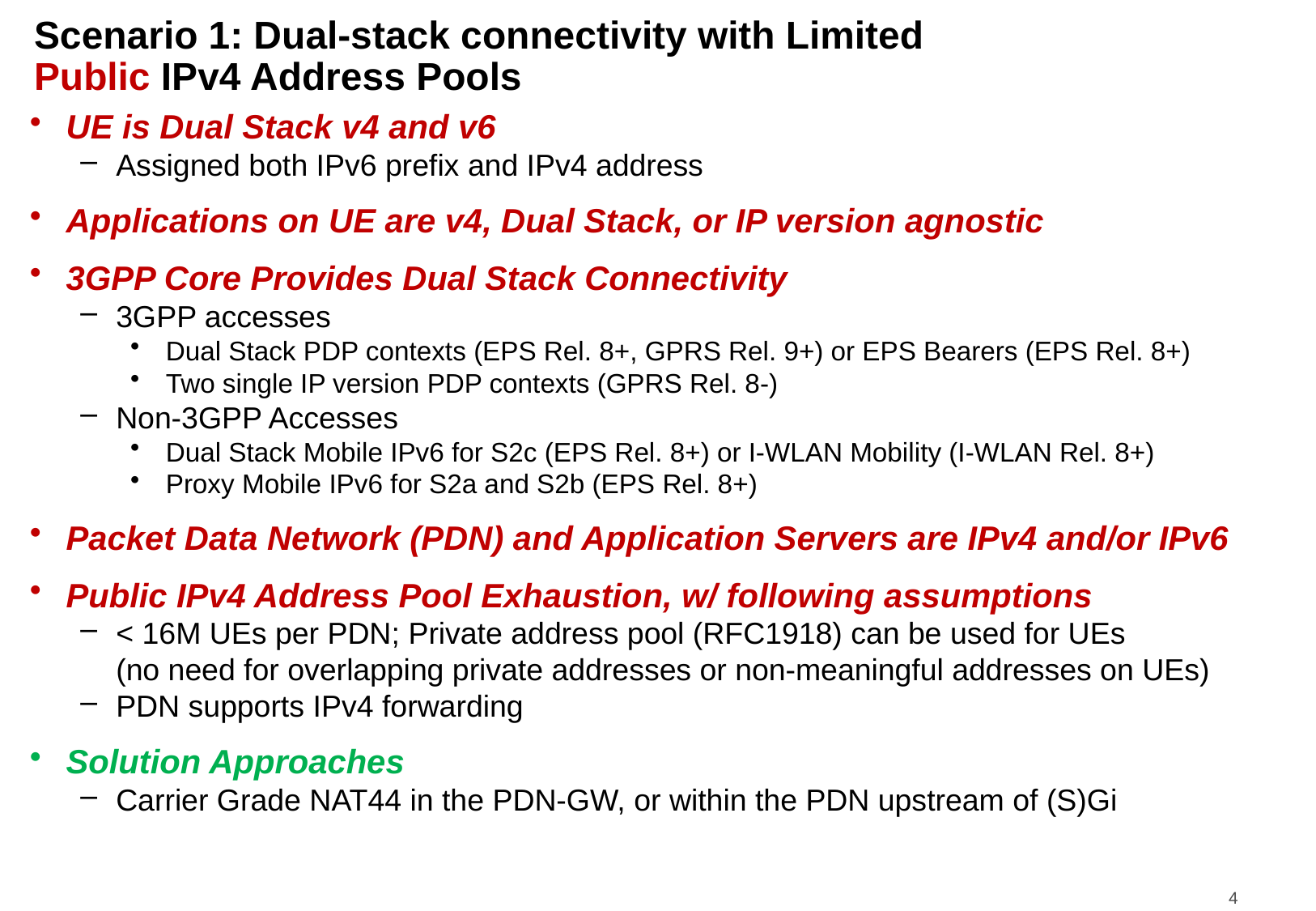

# Scenario 1: Dual-stack connectivity with Limited Public IPv4 Address Pools
UE is Dual Stack v4 and v6
Assigned both IPv6 prefix and IPv4 address
Applications on UE are v4, Dual Stack, or IP version agnostic
3GPP Core Provides Dual Stack Connectivity
3GPP accesses
Dual Stack PDP contexts (EPS Rel. 8+, GPRS Rel. 9+) or EPS Bearers (EPS Rel. 8+)
Two single IP version PDP contexts (GPRS Rel. 8-)
Non-3GPP Accesses
Dual Stack Mobile IPv6 for S2c (EPS Rel. 8+) or I-WLAN Mobility (I-WLAN Rel. 8+)
Proxy Mobile IPv6 for S2a and S2b (EPS Rel. 8+)
Packet Data Network (PDN) and Application Servers are IPv4 and/or IPv6
Public IPv4 Address Pool Exhaustion, w/ following assumptions
< 16M UEs per PDN; Private address pool (RFC1918) can be used for UEs
(no need for overlapping private addresses or non-meaningful addresses on UEs)
PDN supports IPv4 forwarding
Solution Approaches
Carrier Grade NAT44 in the PDN-GW, or within the PDN upstream of (S)Gi